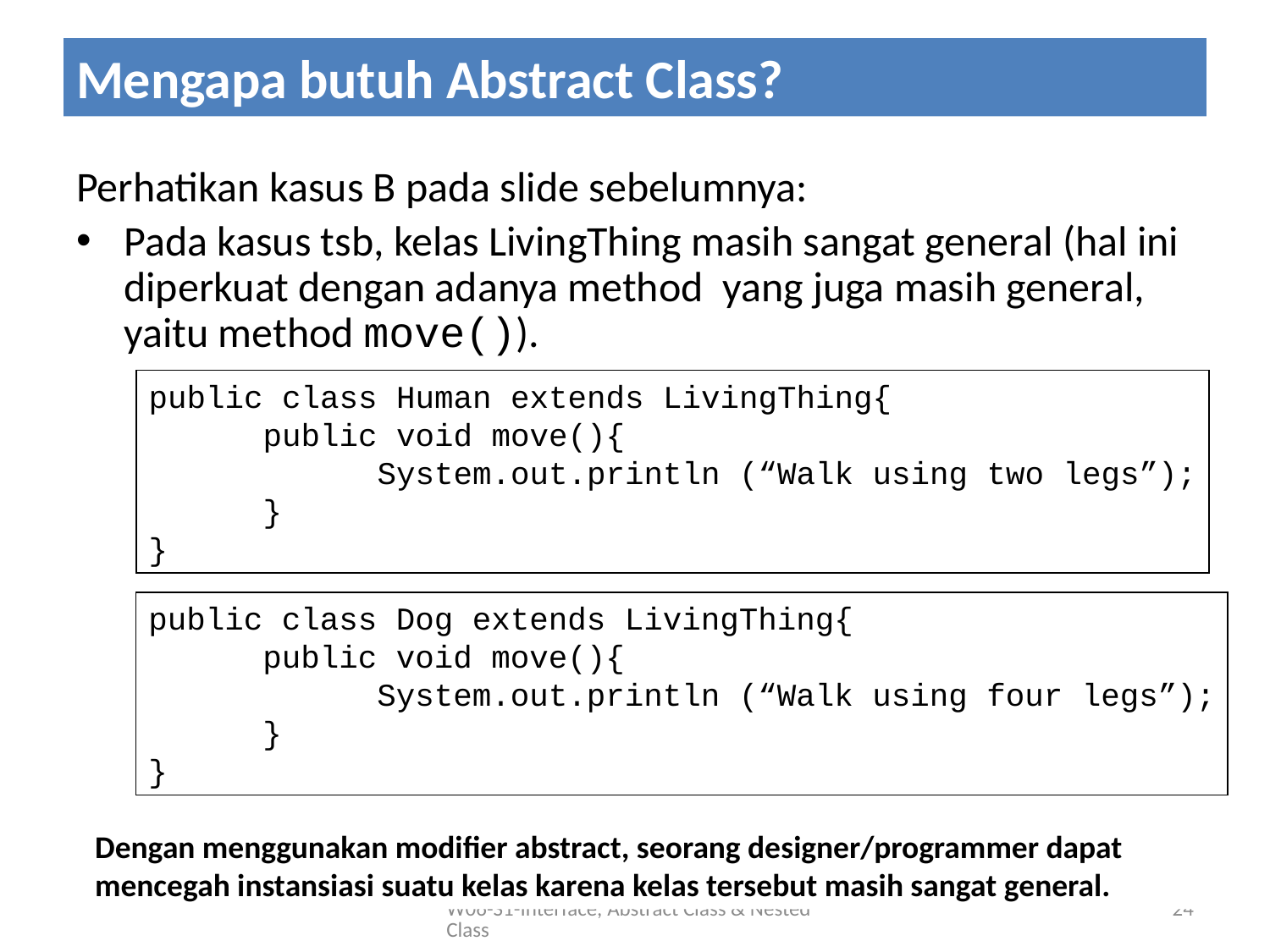

# Mengapa butuh Abstract Class?
Perhatikan kasus B pada slide sebelumnya:
Pada kasus tsb, kelas LivingThing masih sangat general (hal ini diperkuat dengan adanya method  yang juga masih general, yaitu method move()).
public class Human extends LivingThing{
      public void move(){
            System.out.println (“Walk using two legs”);
      }
}
public class Dog extends LivingThing{
      public void move(){
            System.out.println (“Walk using four legs”);
      }
}
Dengan menggunakan modifier abstract, seorang designer/programmer dapat mencegah instansiasi suatu kelas karena kelas tersebut masih sangat general.
W06-S1-Interface, Abstract Class & Nested Class
24